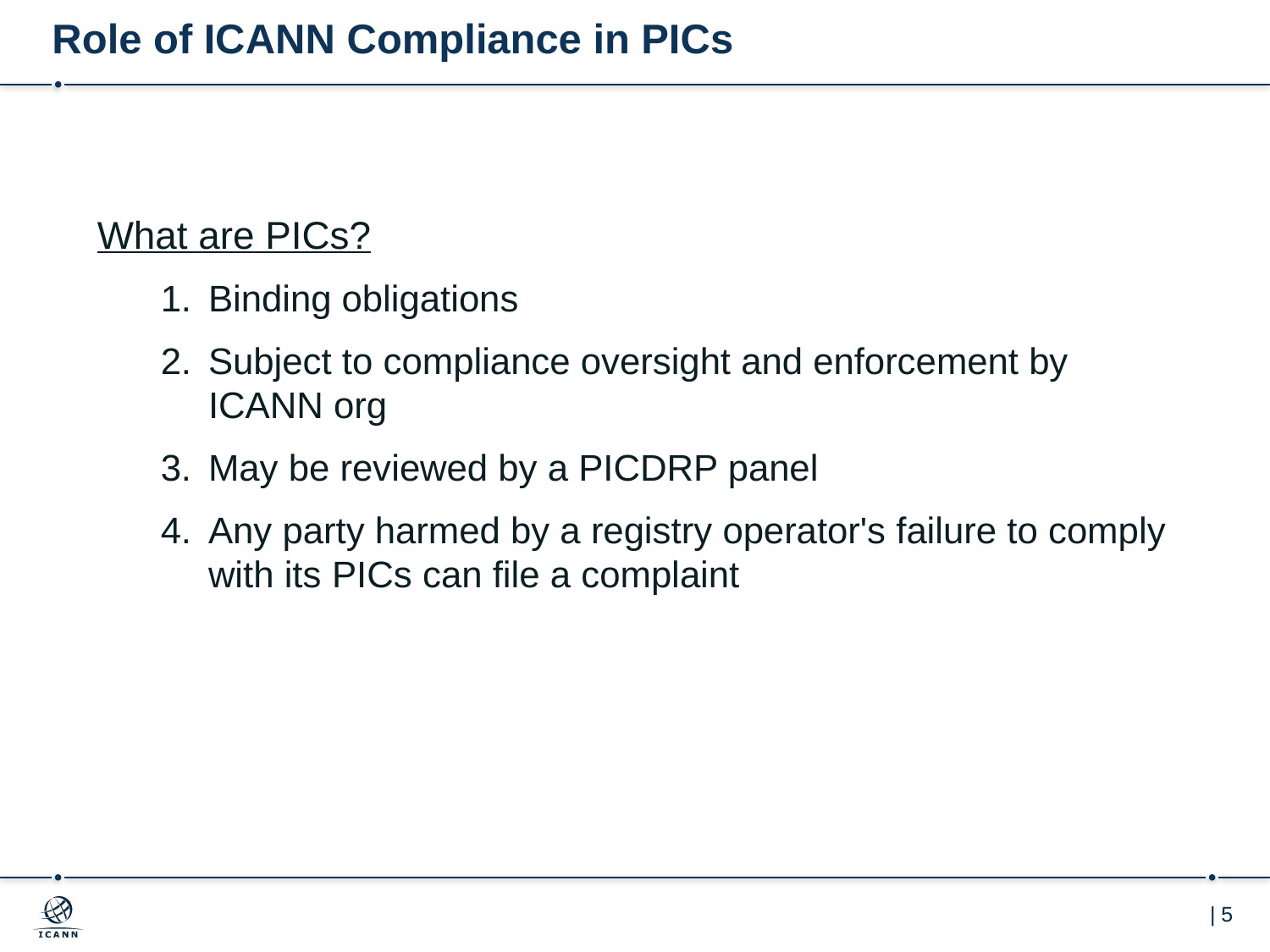

# Role of ICANN Compliance in PICs
What are PICs?
Binding obligations
Subject to compliance oversight and enforcement by ICANN org
May be reviewed by a PICDRP panel
Any party harmed by a registry operator's failure to comply with its PICs can file a complaint